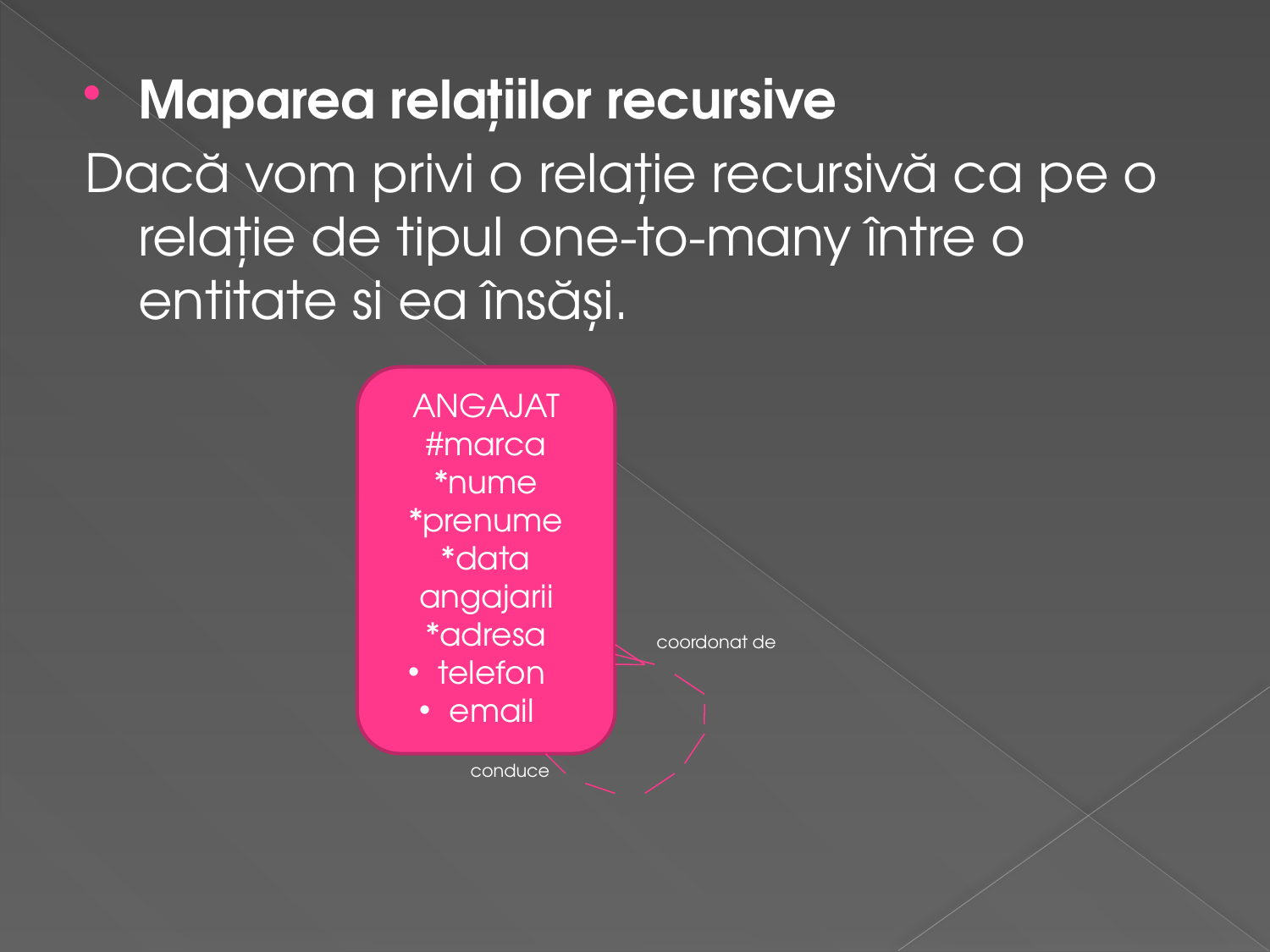

Maparea relaţiilor recursive
Dacă vom privi o relaţie recursivă ca pe o relaţie de tipul one-to-many între o entitate si ea însăşi.

ANGAJAT
#marca
*nume
*prenume
*data angajarii
*adresa
telefon
email

coordonat de
conduce